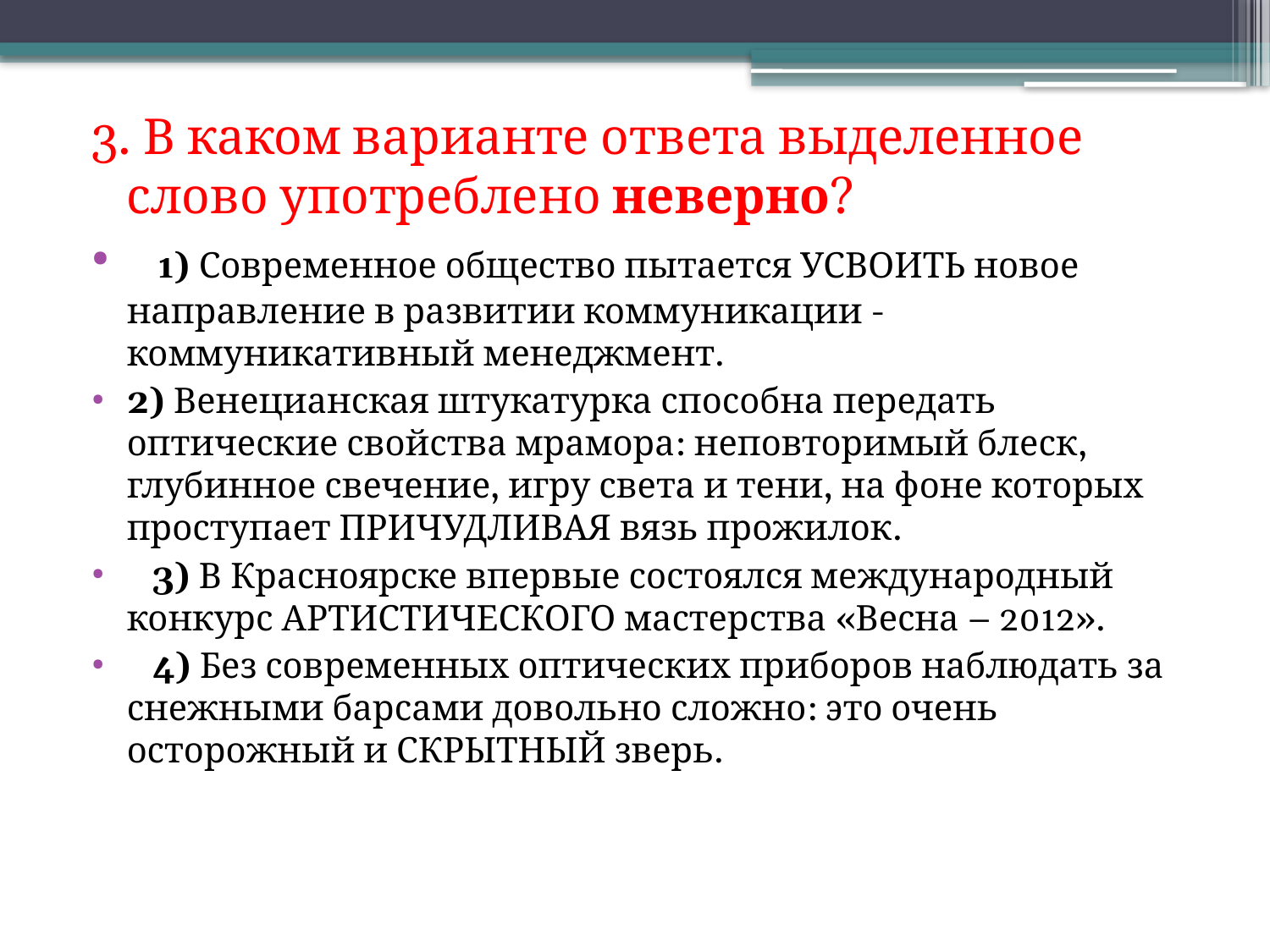

3. В каком варианте ответа выделенное слово употреблено неверно?
   1) Современное общество пытается УСВОИТЬ новое направление в развитии коммуникации - коммуникативный менеджмент.
2) Венецианская штукатурка способна передать оптические свойства мрамора: неповторимый блеск, глубинное свечение, игру света и тени, на фоне которых проступает ПРИЧУДЛИВАЯ вязь прожилок.
   3) В Красноярске впервые состоялся международный конкурс АРТИСТИЧЕСКОГО мастерства «Весна – 2012».
   4) Без современных оптических приборов наблюдать за снежными барсами довольно сложно: это очень осторожный и СКРЫТНЫЙ зверь.